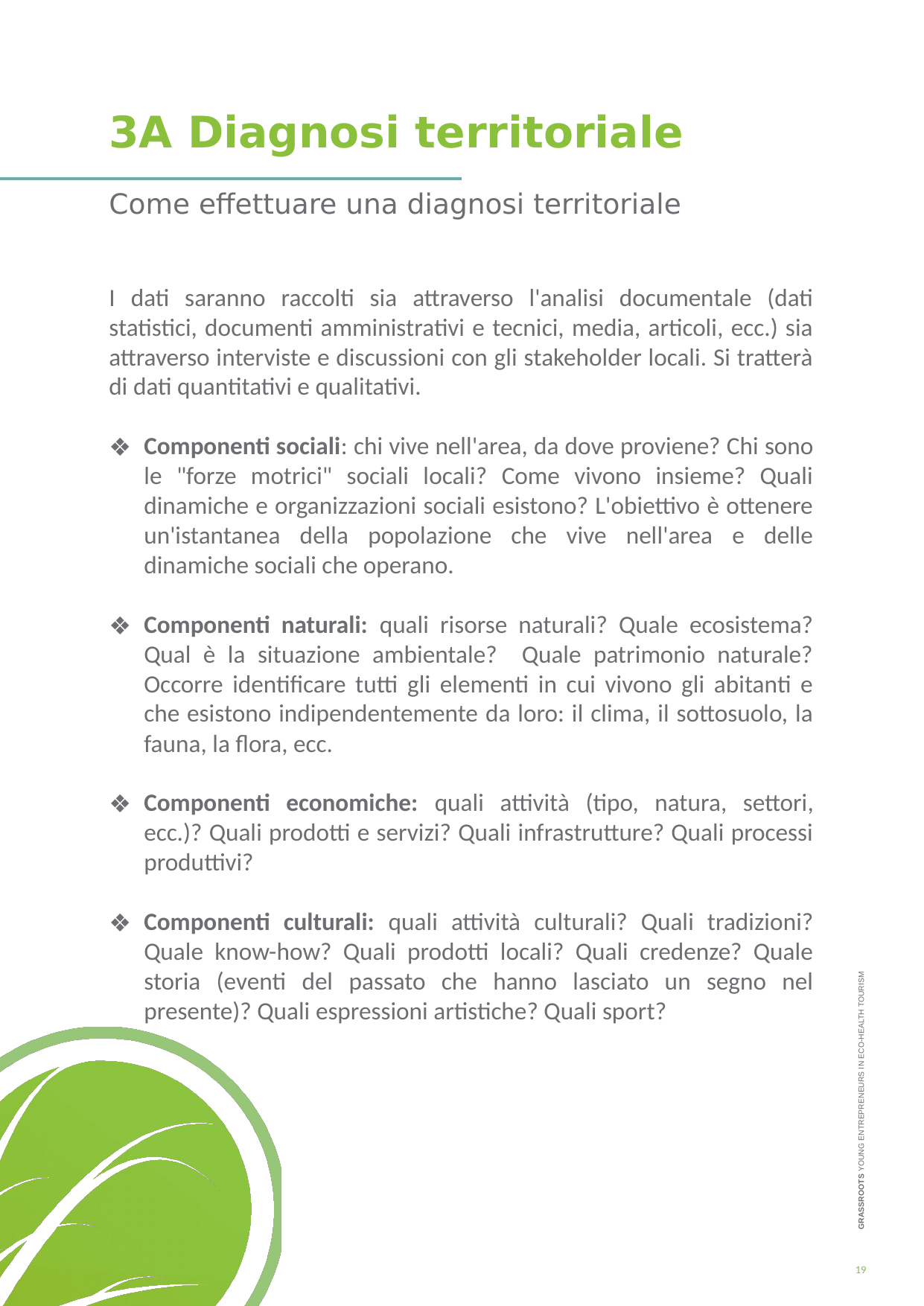

3A Diagnosi territoriale
Come effettuare una diagnosi territoriale
I dati saranno raccolti sia attraverso l'analisi documentale (dati statistici, documenti amministrativi e tecnici, media, articoli, ecc.) sia attraverso interviste e discussioni con gli stakeholder locali. Si tratterà di dati quantitativi e qualitativi.

Componenti sociali: chi vive nell'area, da dove proviene? Chi sono le "forze motrici" sociali locali? Come vivono insieme? Quali dinamiche e organizzazioni sociali esistono? L'obiettivo è ottenere un'istantanea della popolazione che vive nell'area e delle dinamiche sociali che operano.

Componenti naturali: quali risorse naturali? Quale ecosistema? Qual è la situazione ambientale?  Quale patrimonio naturale? Occorre identificare tutti gli elementi in cui vivono gli abitanti e che esistono indipendentemente da loro: il clima, il sottosuolo, la fauna, la flora, ecc.

Componenti economiche: quali attività (tipo, natura, settori, ecc.)? Quali prodotti e servizi? Quali infrastrutture? Quali processi produttivi?

Componenti culturali: quali attività culturali? Quali tradizioni? Quale know-how? Quali prodotti locali? Quali credenze? Quale storia (eventi del passato che hanno lasciato un segno nel presente)? Quali espressioni artistiche? Quali sport?

19